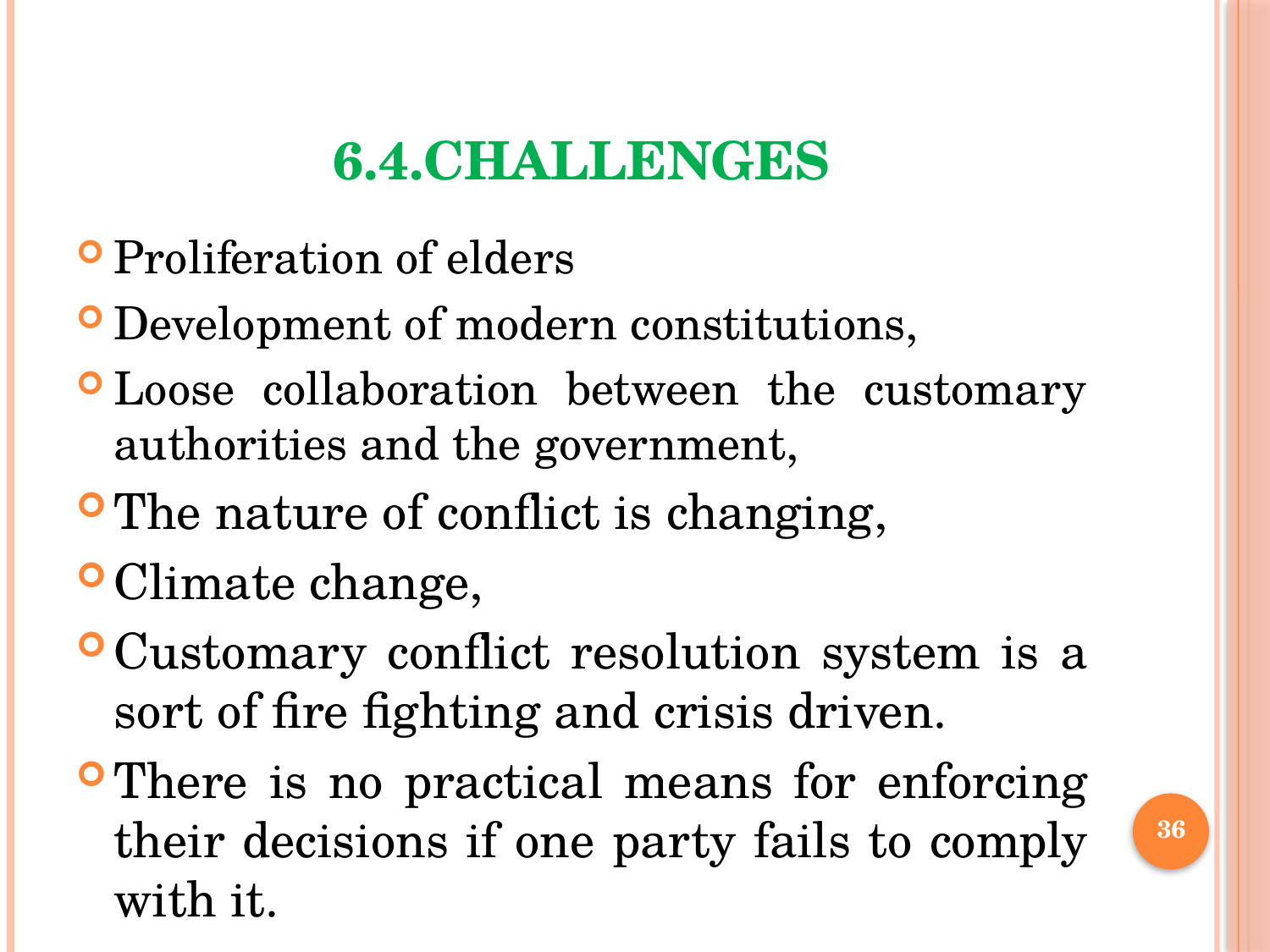

# 6.4.Challenges
Proliferation of elders
Development of modern constitutions,
Loose collaboration between the customary authorities and the government,
The nature of conflict is changing,
Climate change,
Customary conflict resolution system is a sort of fire fighting and crisis driven.
There is no practical means for enforcing their decisions if one party fails to comply with it.

36